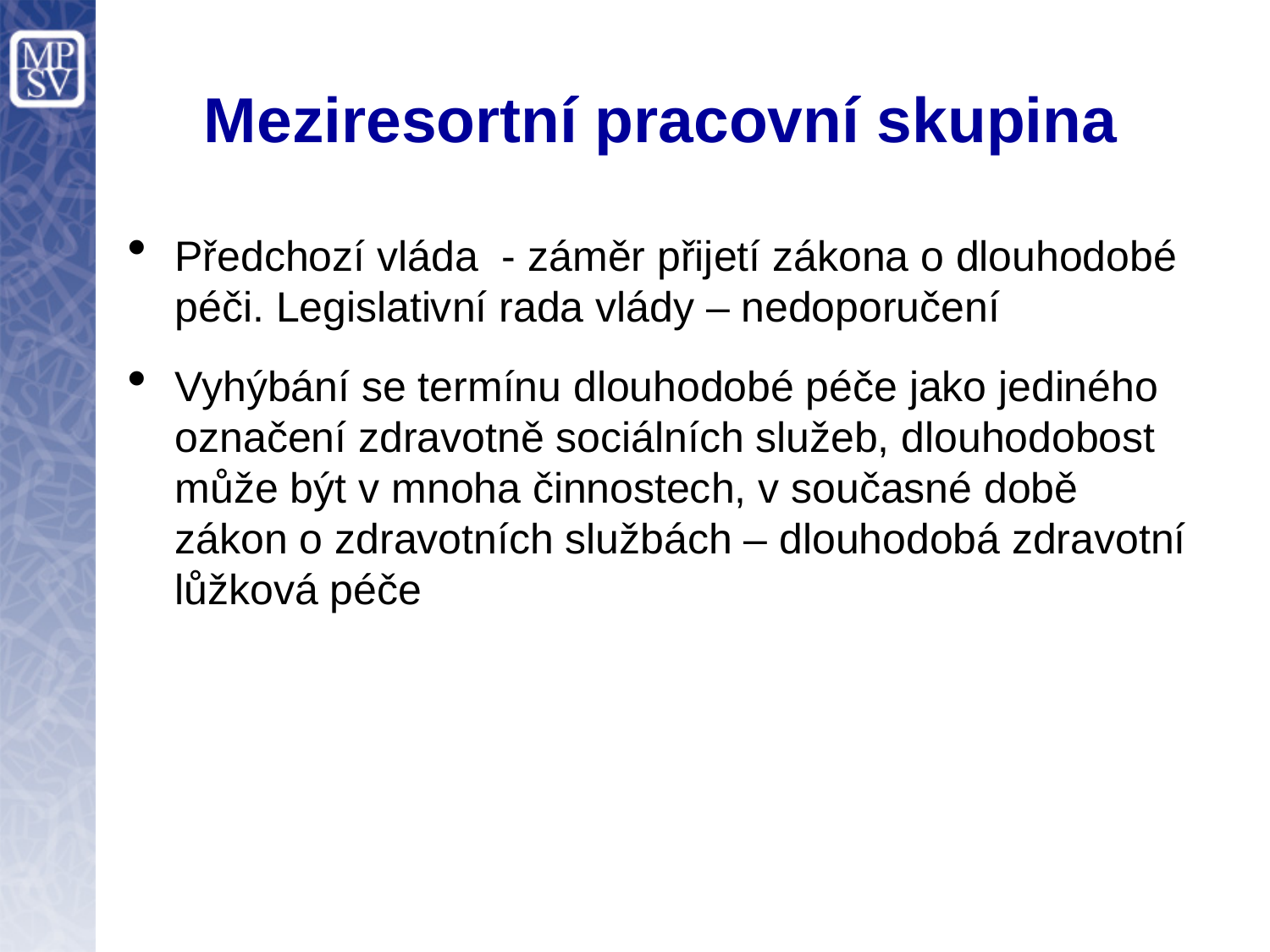

# Meziresortní pracovní skupina
Předchozí vláda  - záměr přijetí zákona o dlouhodobé péči. Legislativní rada vlády – nedoporučení
Vyhýbání se termínu dlouhodobé péče jako jediného označení zdravotně sociálních služeb, dlouhodobost může být v mnoha činnostech, v současné době zákon o zdravotních službách – dlouhodobá zdravotní lůžková péče